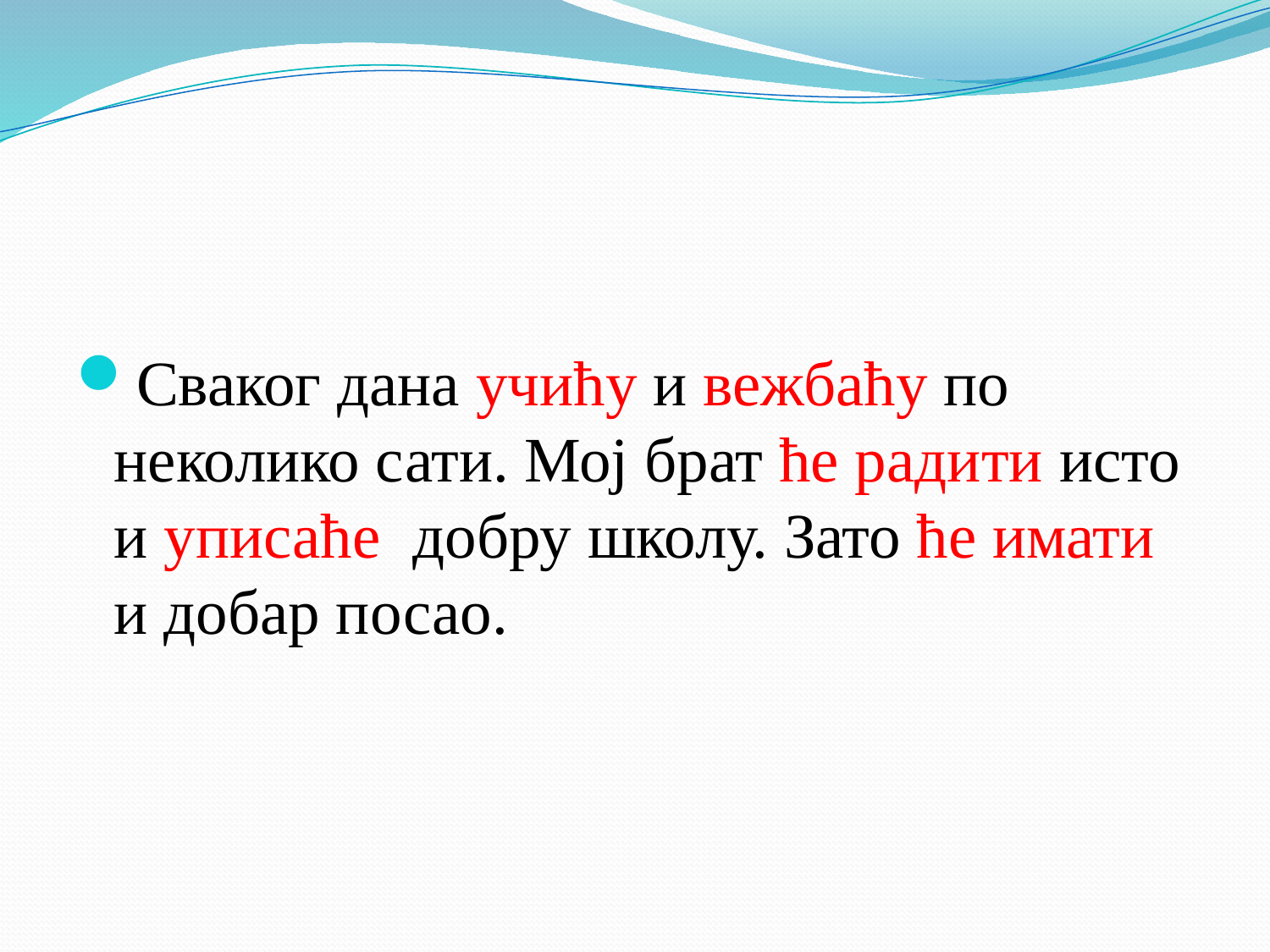

#

Сваког дана учићу и вежбаћу по неколико сати. Мој брат ће радити исто и уписаће  добру школу. Зато ће имати и добар посао.